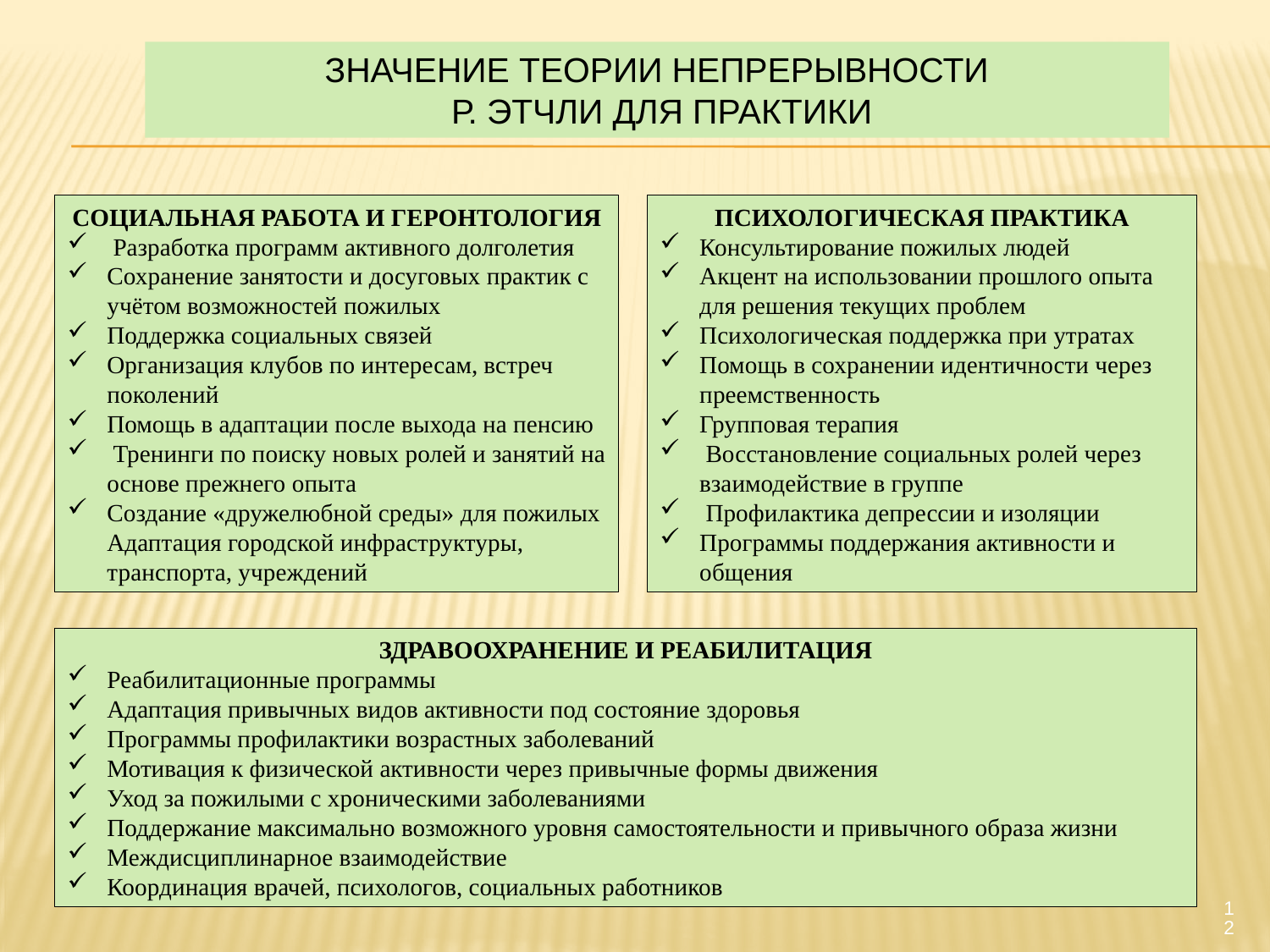

# Значение теории непрерывности Р. Этчли для практики
СОЦИАЛЬНАЯ РАБОТА И ГЕРОНТОЛОГИЯ
 Разработка программ активного долголетия
Сохранение занятости и досуговых практик с учётом возможностей пожилых
Поддержка социальных связей
Организация клубов по интересам, встреч поколений
Помощь в адаптации после выхода на пенсию
 Тренинги по поиску новых ролей и занятий на основе прежнего опыта
Создание «дружелюбной среды» для пожилых Адаптация городской инфраструктуры, транспорта, учреждений
ПСИХОЛОГИЧЕСКАЯ ПРАКТИКА
Консультирование пожилых людей
Акцент на использовании прошлого опыта для решения текущих проблем
Психологическая поддержка при утратах
Помощь в сохранении идентичности через преемственность
Групповая терапия
 Восстановление социальных ролей через взаимодействие в группе
 Профилактика депрессии и изоляции
Программы поддержания активности и общения
ЗДРАВООХРАНЕНИЕ И РЕАБИЛИТАЦИЯ
Реабилитационные программы
Адаптация привычных видов активности под состояние здоровья
Программы профилактики возрастных заболеваний
Мотивация к физической активности через привычные формы движения
Уход за пожилыми с хроническими заболеваниями
Поддержание максимально возможного уровня самостоятельности и привычного образа жизни
Междисциплинарное взаимодействие
Координация врачей, психологов, социальных работников
12